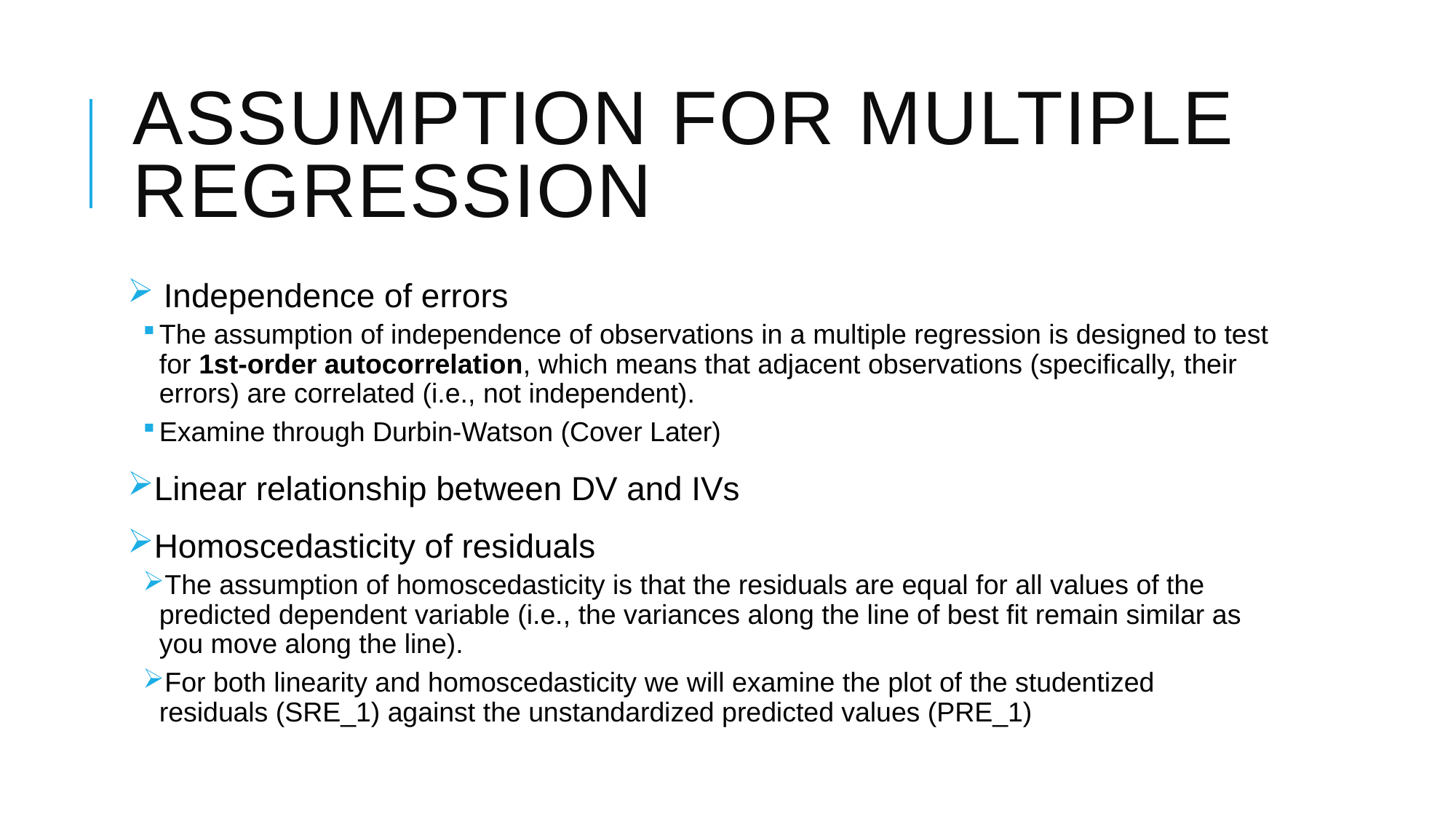

# Assumption for multiple regression
 Independence of errors
The assumption of independence of observations in a multiple regression is designed to test for 1st-order autocorrelation, which means that adjacent observations (specifically, their errors) are correlated (i.e., not independent).
Examine through Durbin-Watson (Cover Later)
Linear relationship between DV and IVs
Homoscedasticity of residuals
The assumption of homoscedasticity is that the residuals are equal for all values of the predicted dependent variable (i.e., the variances along the line of best fit remain similar as you move along the line).
For both linearity and homoscedasticity we will examine the plot of the studentized residuals (SRE_1) against the unstandardized predicted values (PRE_1)